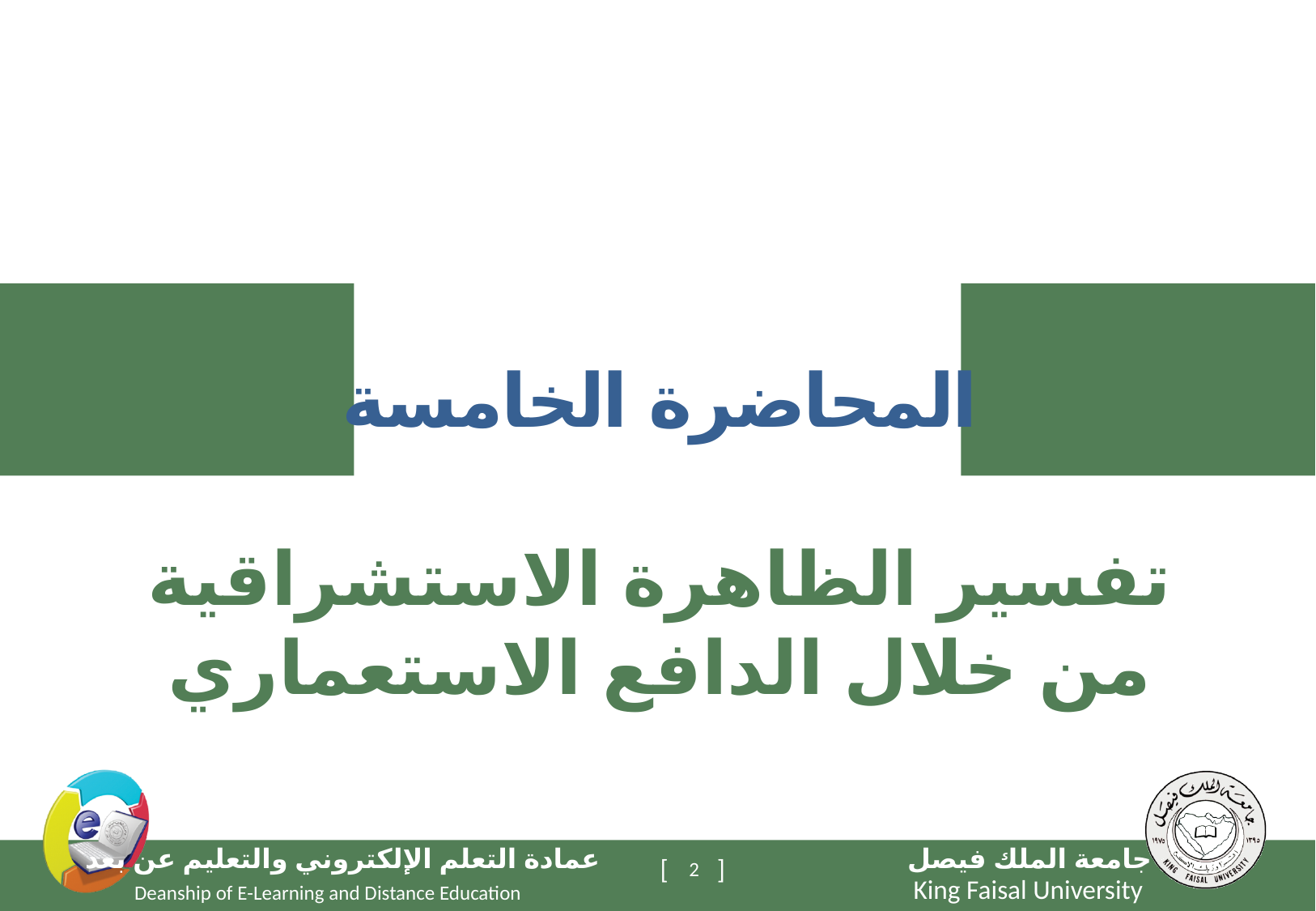

# المحاضرة الخامسة تفسير الظاهرة الاستشراقية من خلال الدافع الاستعماري
2